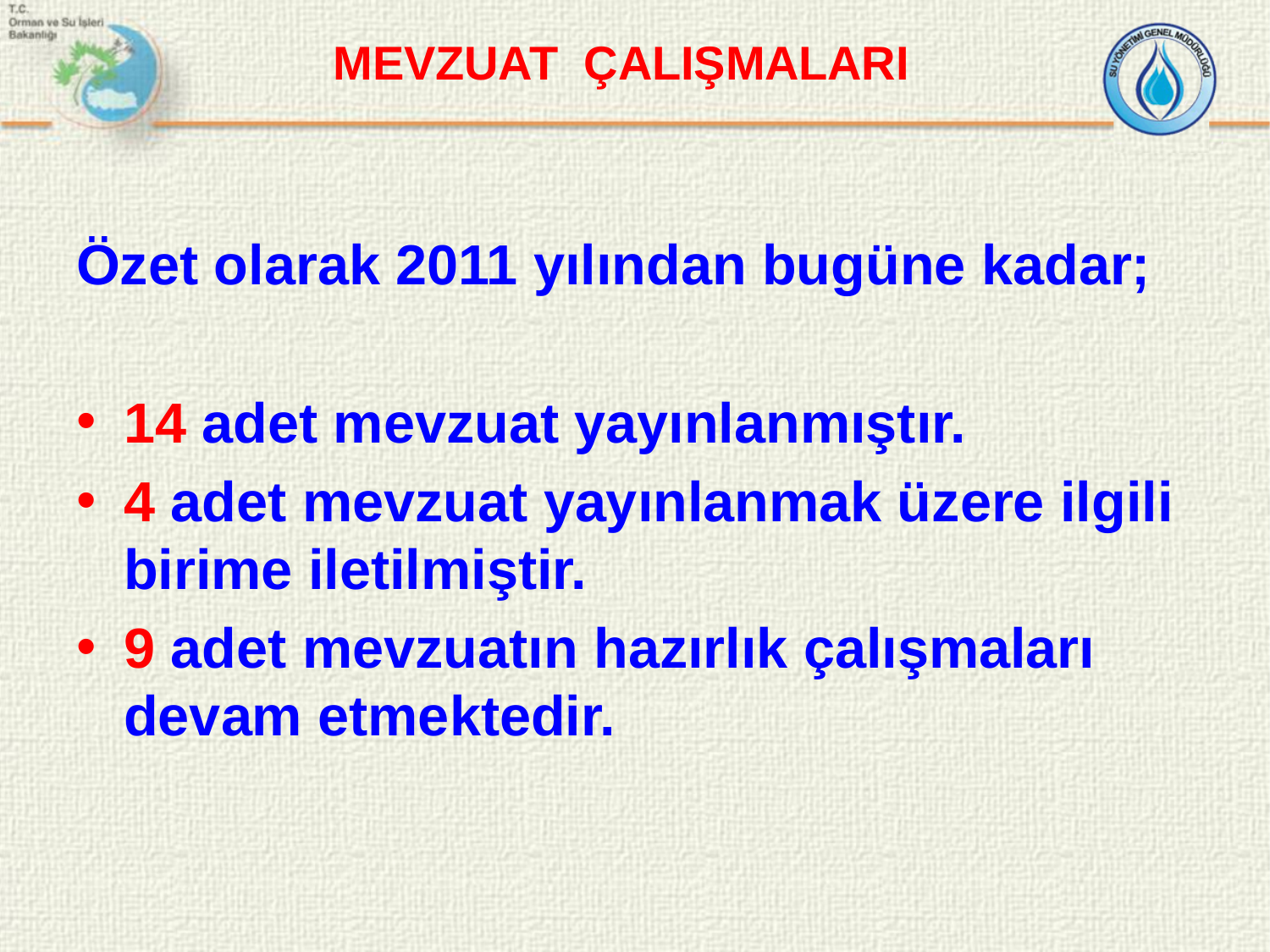

# MEVZUAT  ÇALIŞMALARI
Özet olarak 2011 yılından bugüne kadar;

14 adet mevzuat yayınlanmıştır.
4 adet mevzuat yayınlanmak üzere ilgili birime iletilmiştir.
9 adet mevzuatın hazırlık çalışmaları devam etmektedir.